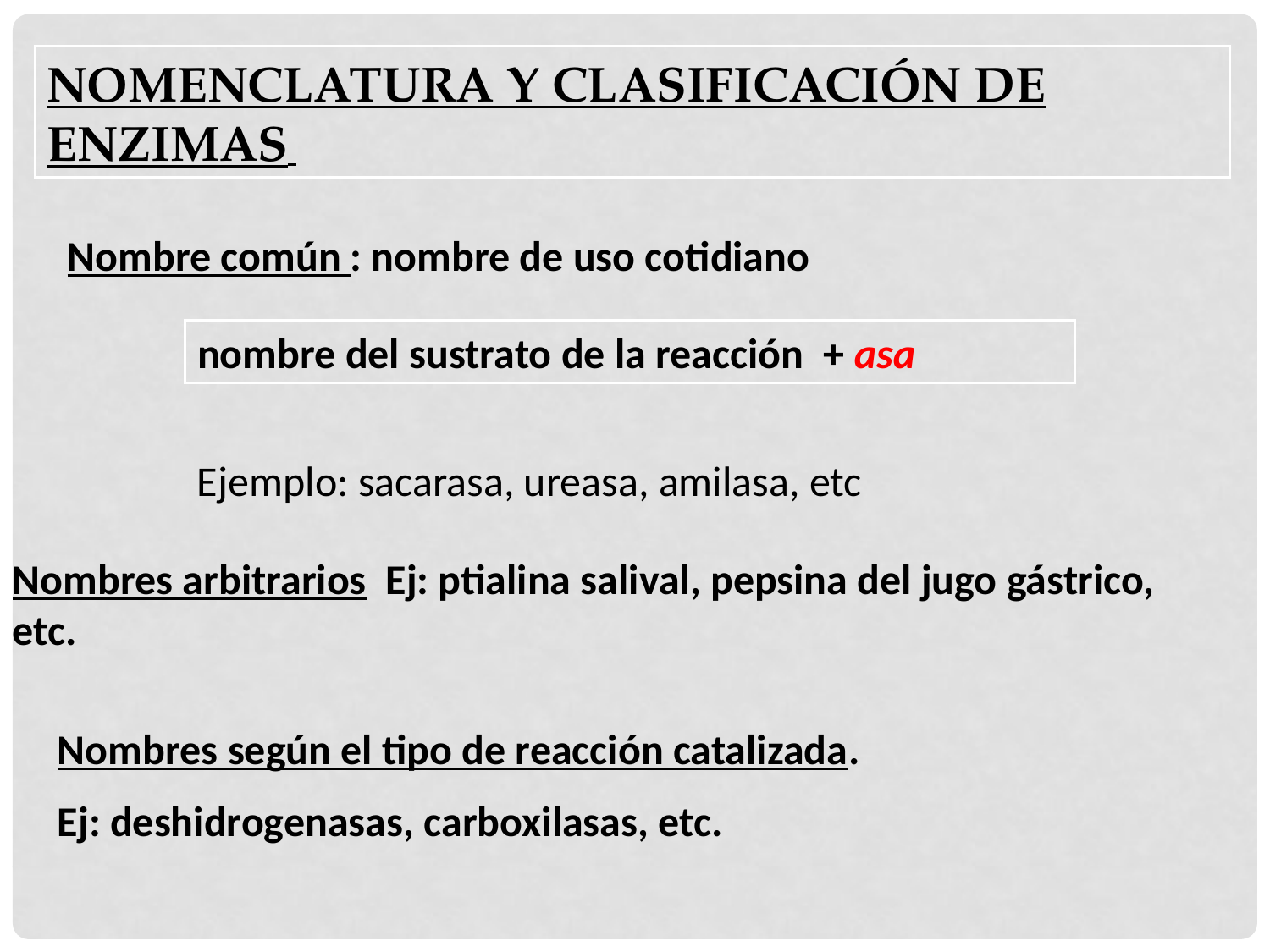

NOMENCLATURA Y CLASIFICACIÓN DE ENZIMAS
Nombre común : nombre de uso cotidiano
nombre del sustrato de la reacción  + asa
Ejemplo: sacarasa, ureasa, amilasa, etc
Nombres arbitrarios  Ej: ptialina salival, pepsina del jugo gástrico, etc.
Nombres según el tipo de reacción catalizada.
Ej: deshidrogenasas, carboxilasas, etc.